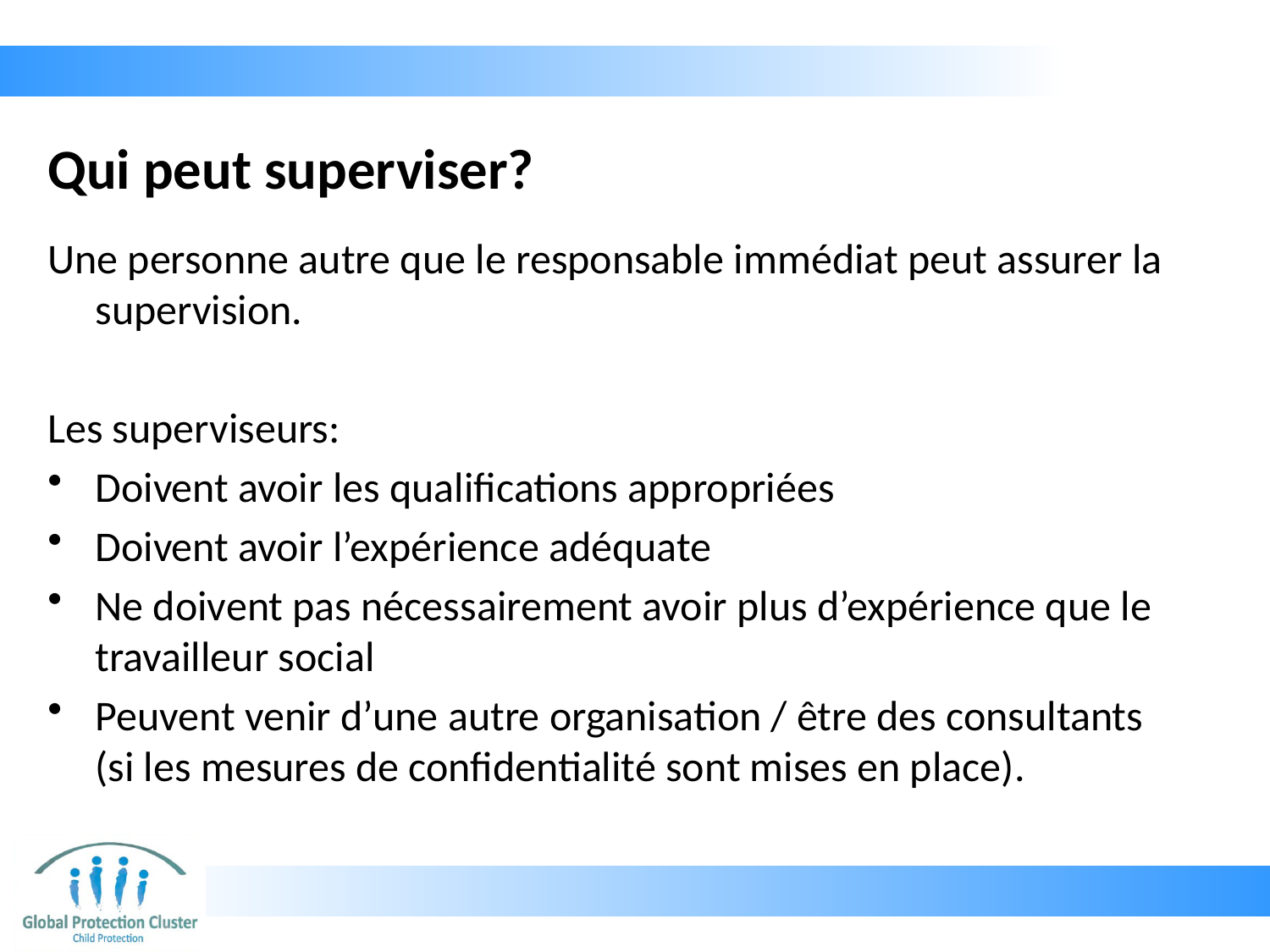

# Qui peut superviser?

Une personne autre que le responsable immédiat peut assurer la supervision.

Les superviseurs:
Doivent avoir les qualifications appropriées
Doivent avoir l’expérience adéquate
Ne doivent pas nécessairement avoir plus d’expérience que le travailleur social
Peuvent venir d’une autre organisation / être des consultants (si les mesures de confidentialité sont mises en place).